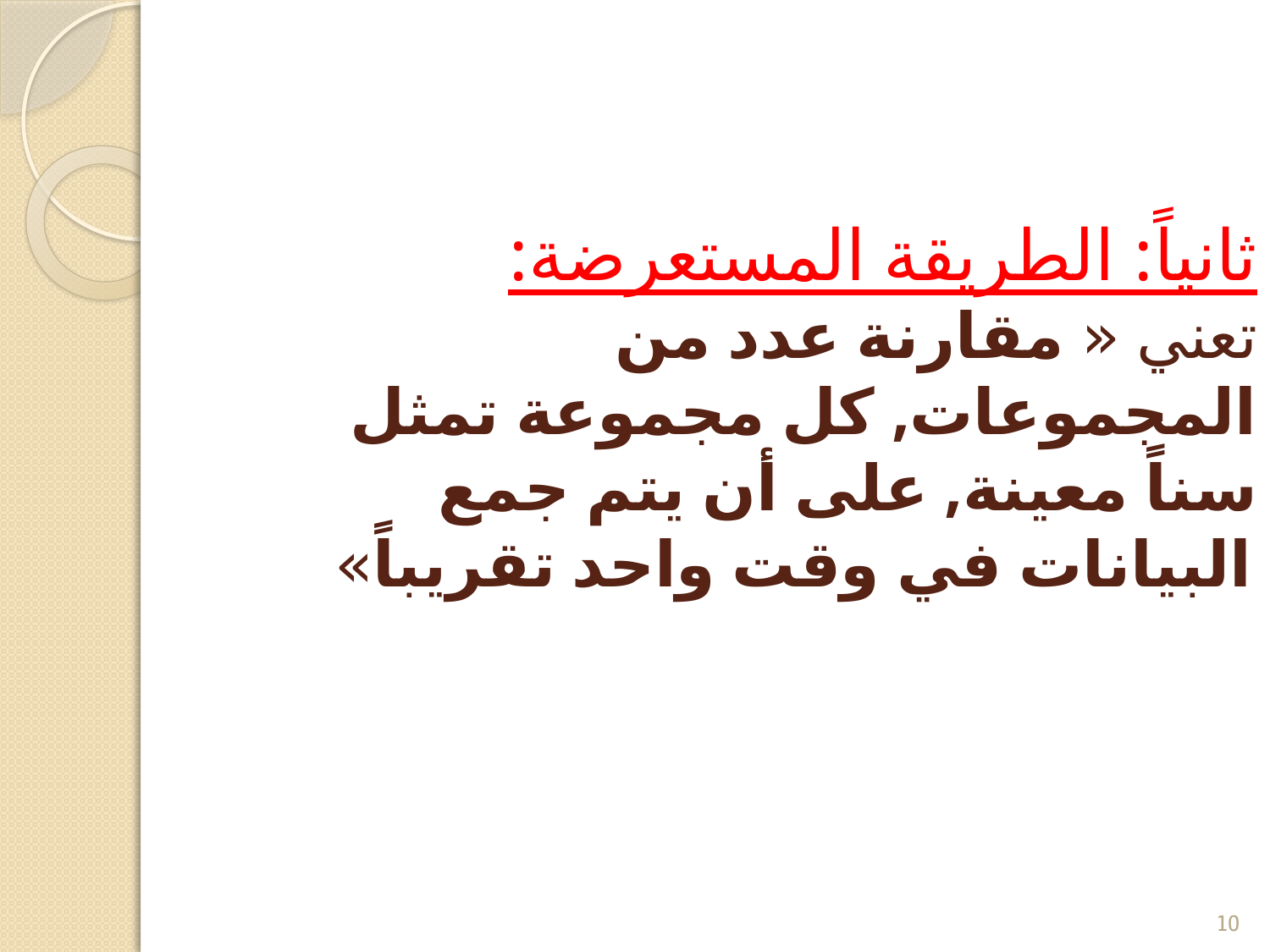

# ثانياً: الطريقة المستعرضة: تعني « مقارنة عدد من المجموعات, كل مجموعة تمثل سناً معينة, على أن يتم جمع البيانات في وقت واحد تقريباً»
10